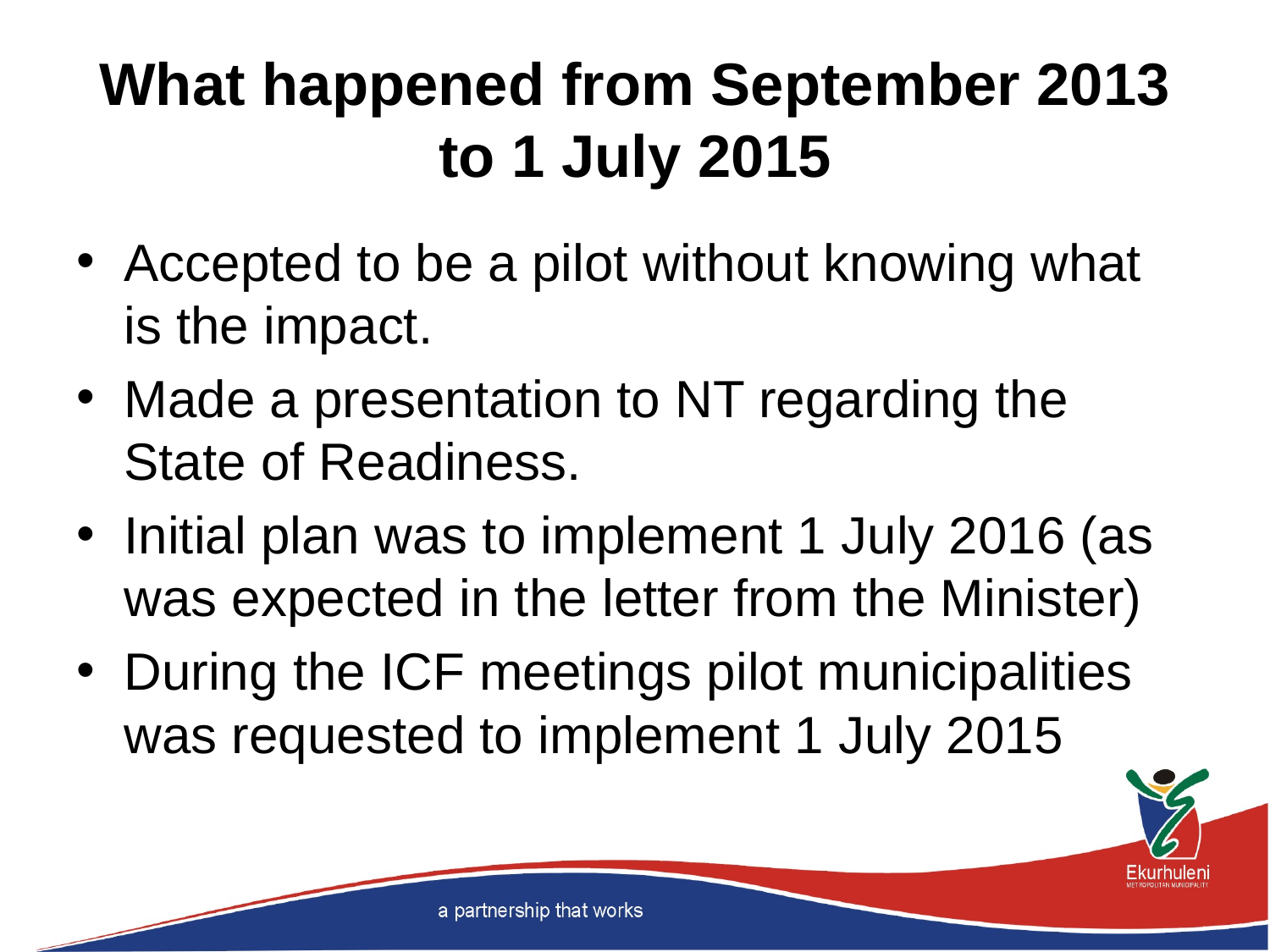

# What happened from September 2013 to 1 July 2015
Accepted to be a pilot without knowing what is the impact.
Made a presentation to NT regarding the State of Readiness.
Initial plan was to implement 1 July 2016 (as was expected in the letter from the Minister)
During the ICF meetings pilot municipalities was requested to implement 1 July 2015